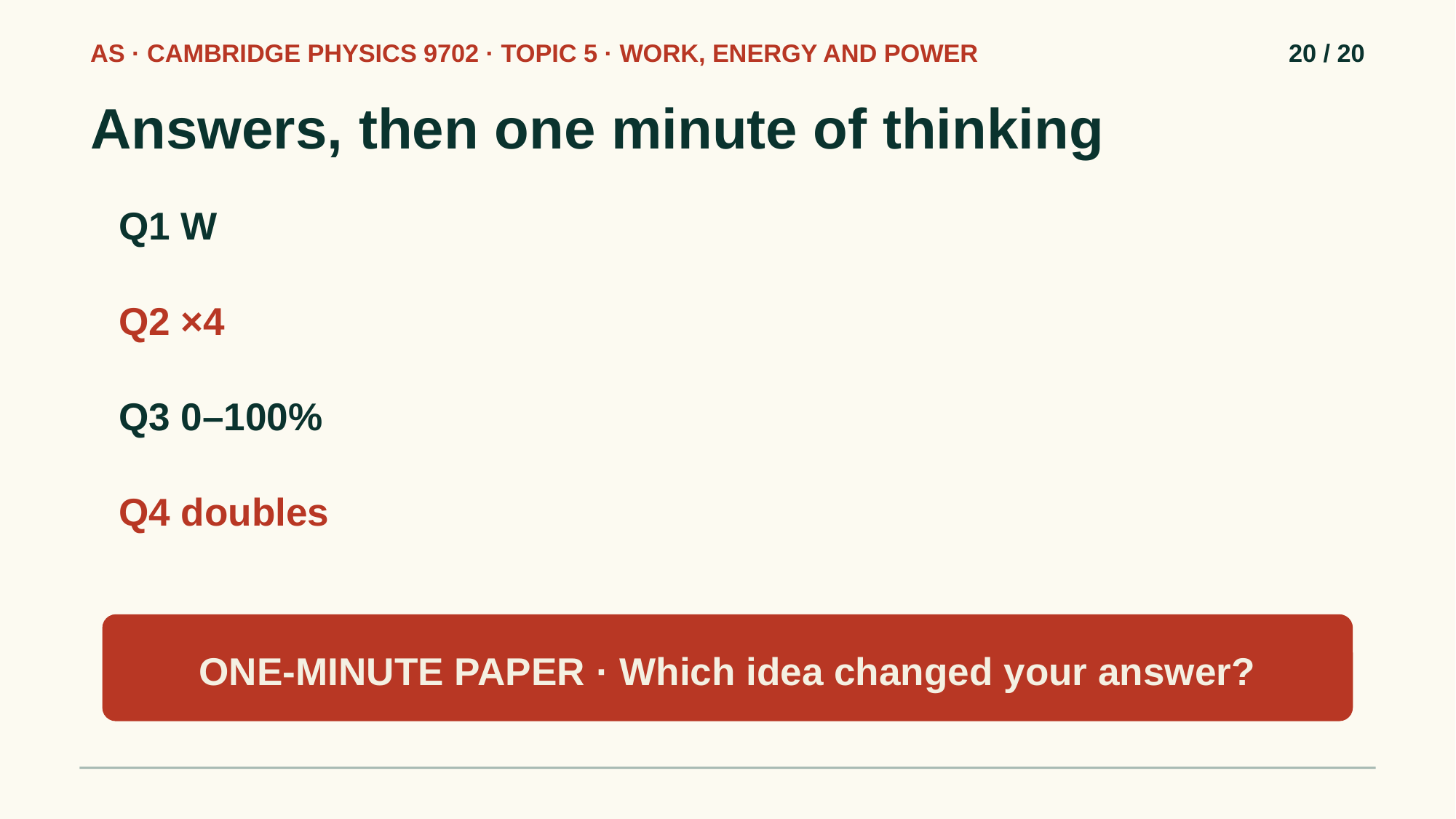

AS · CAMBRIDGE PHYSICS 9702 · TOPIC 5 · WORK, ENERGY AND POWER
20 / 20
Answers, then one minute of thinking
Q1 W
Q2 ×4
Q3 0–100%
Q4 doubles

ONE-MINUTE PAPER · Which idea changed your answer?